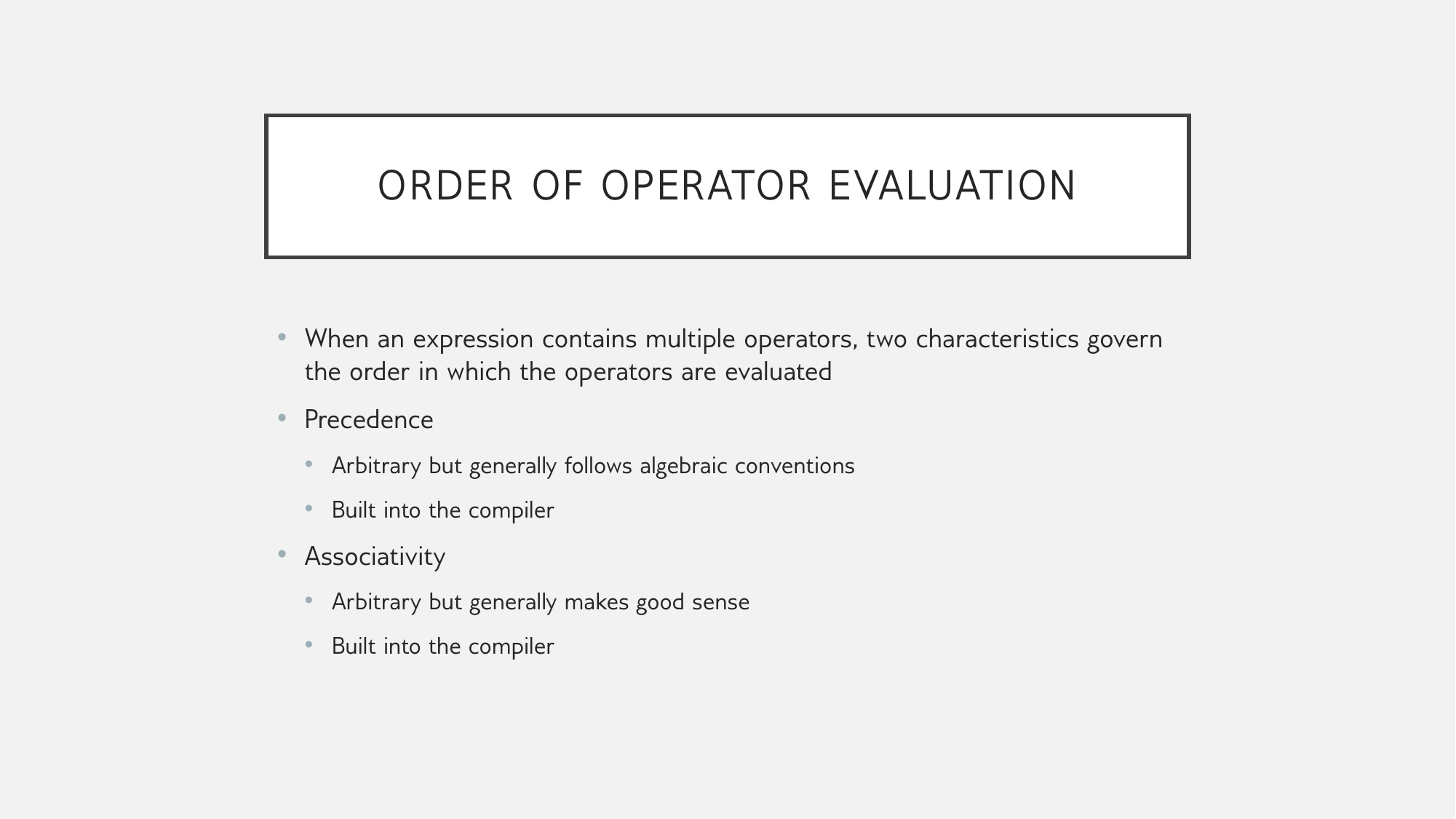

# Order Of Operator Evaluation
When an expression contains multiple operators, two characteristics govern the order in which the operators are evaluated
Precedence
Arbitrary but generally follows algebraic conventions
Built into the compiler
Associativity
Arbitrary but generally makes good sense
Built into the compiler